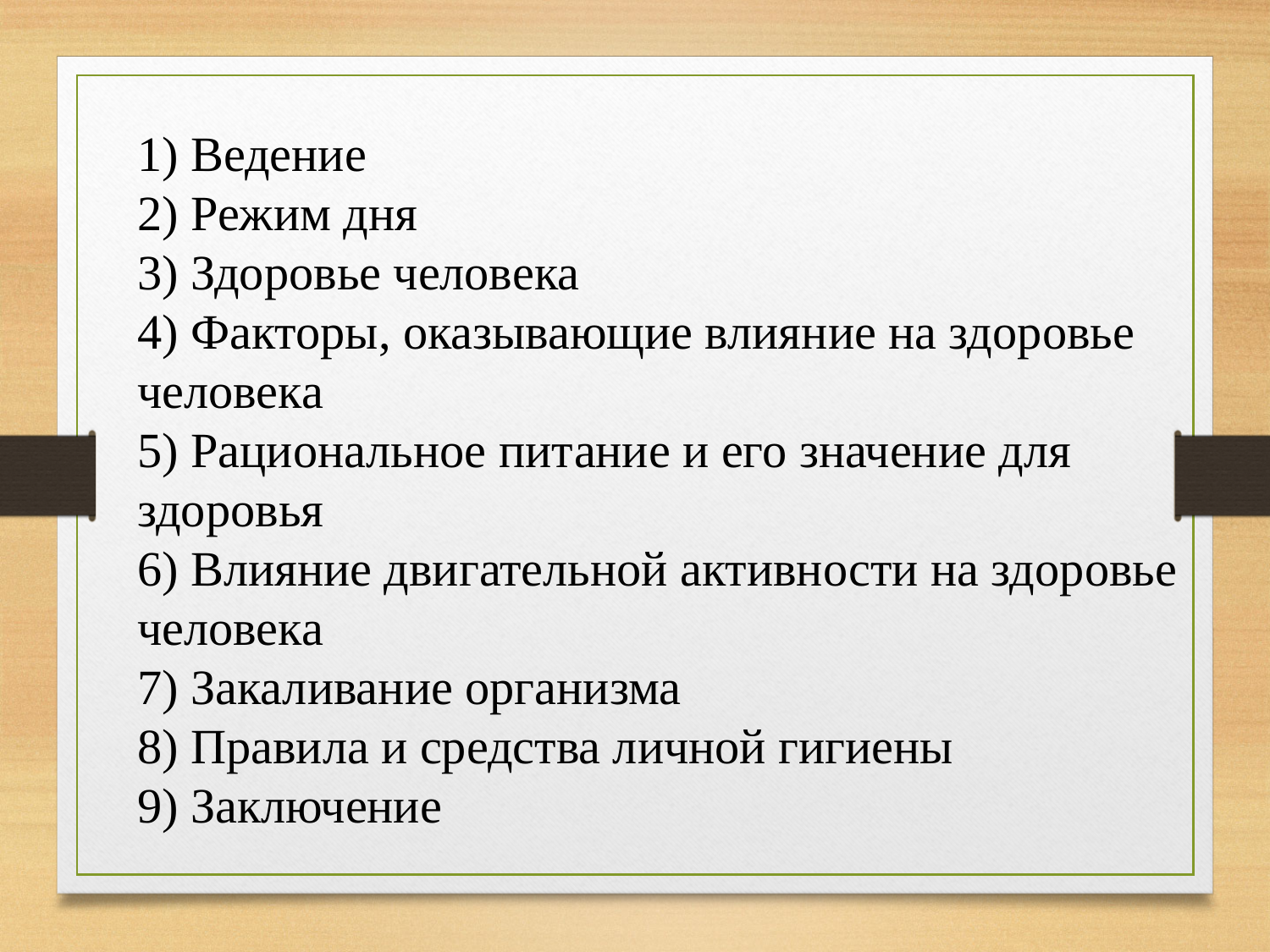

1) Ведение
2) Режим дня
3) Здоровье человека
4) Факторы, оказывающие влияние на здоровье человека
5) Рациональное питание и его значение для здоровья
6) Влияние двигательной активности на здоровье человека
7) Закаливание организма
8) Правила и средства личной гигиены
9) Заключение